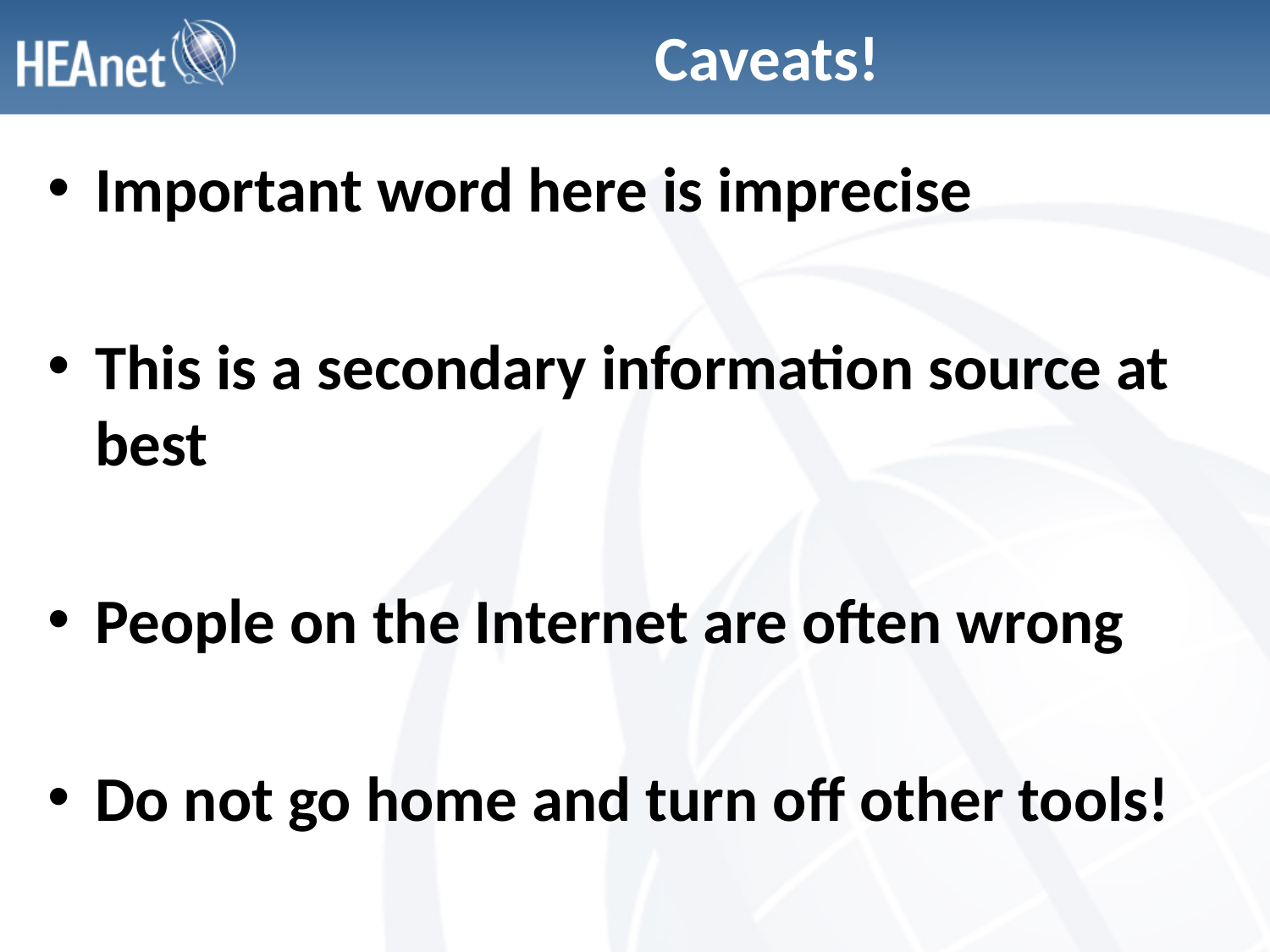

# Caveats!
Important word here is imprecise

This is a secondary information source at best

People on the Internet are often wrong

Do not go home and turn off other tools!